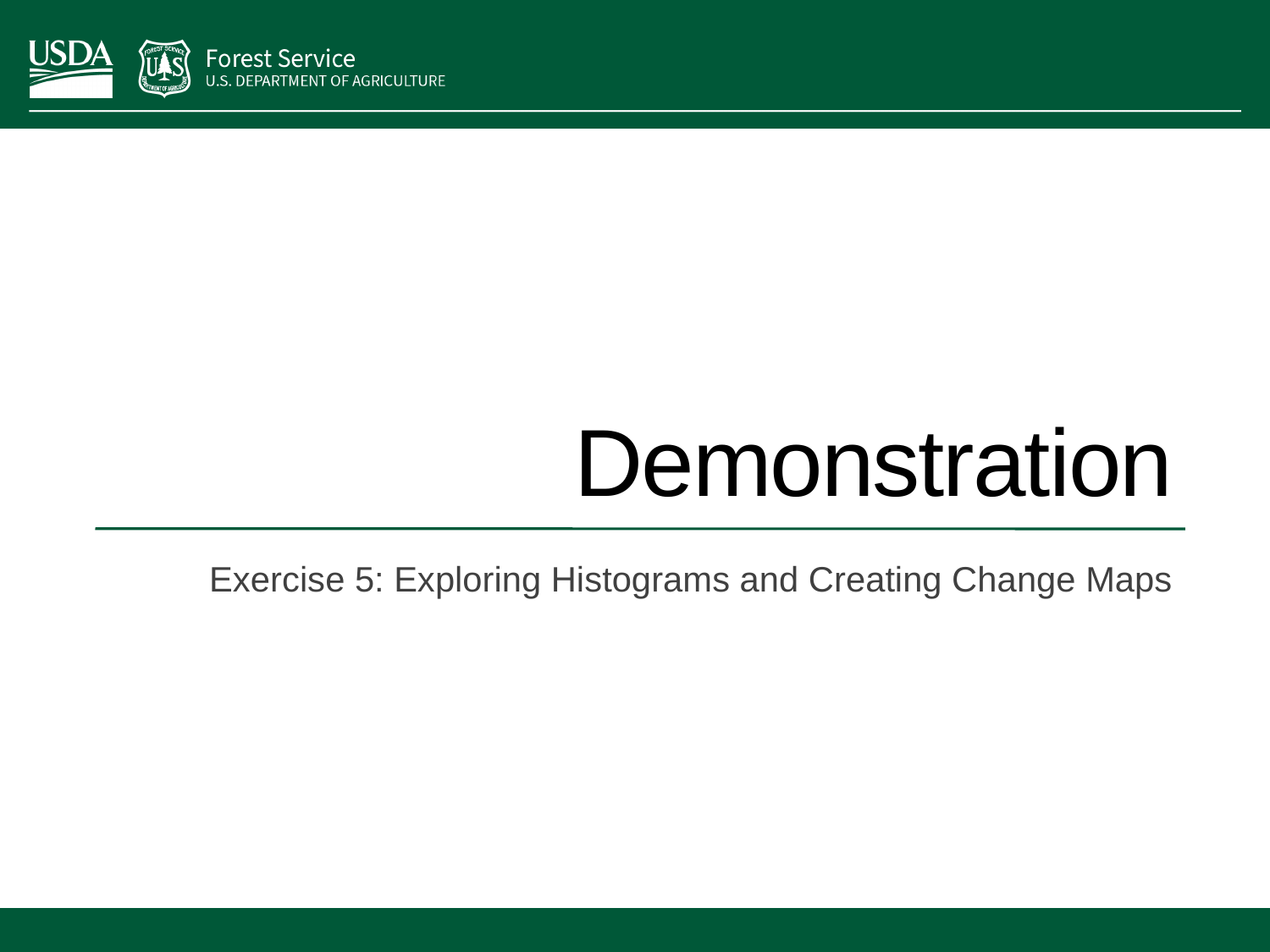

# Demonstration
Exercise 5: Exploring Histograms and Creating Change Maps